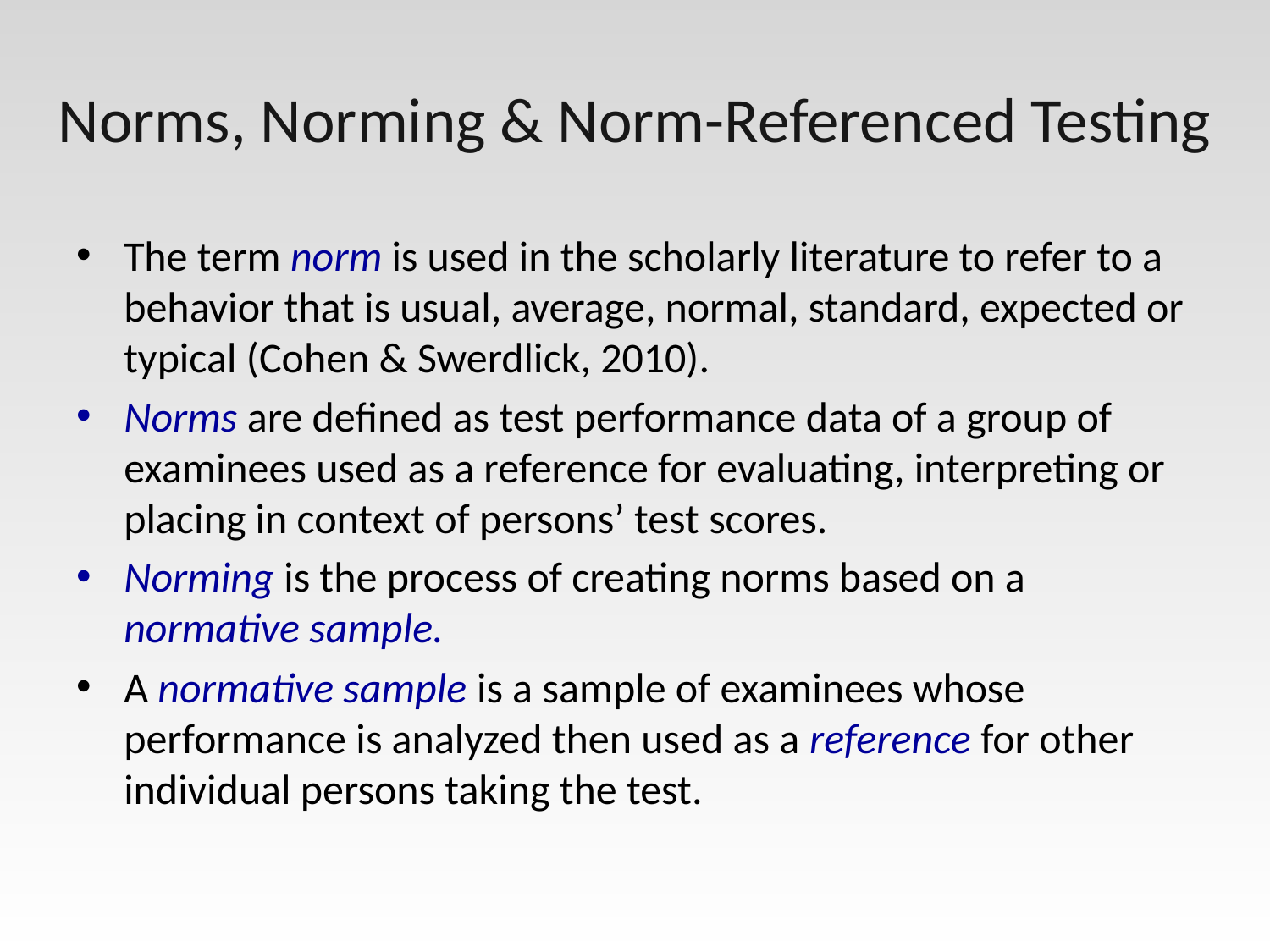

# Norms, Norming & Norm-Referenced Testing
The term norm is used in the scholarly literature to refer to a behavior that is usual, average, normal, standard, expected or typical (Cohen & Swerdlick, 2010).
Norms are defined as test performance data of a group of examinees used as a reference for evaluating, interpreting or placing in context of persons’ test scores.
Norming is the process of creating norms based on a normative sample.
A normative sample is a sample of examinees whose performance is analyzed then used as a reference for other individual persons taking the test.